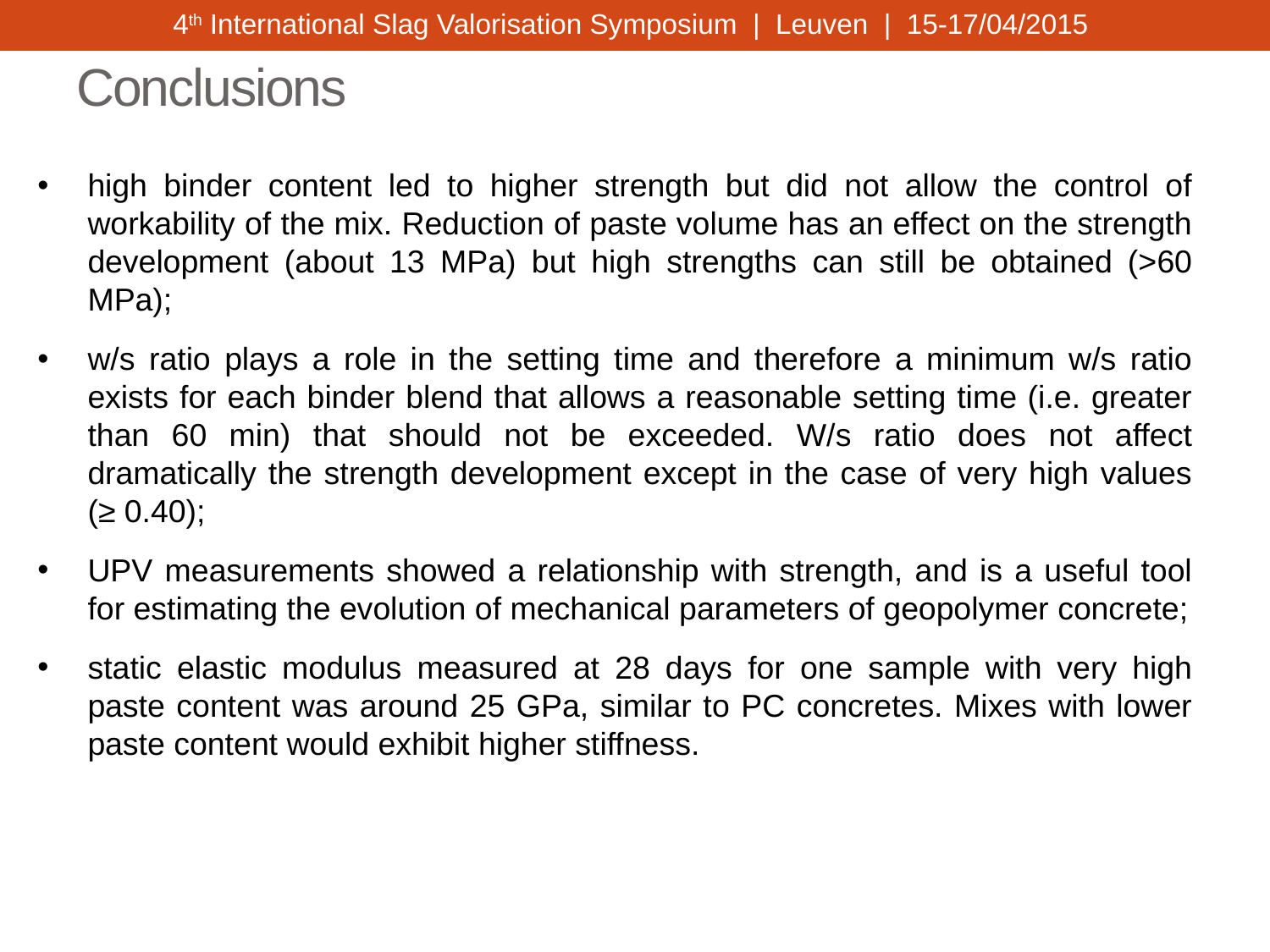

4th International Slag Valorisation Symposium  |  Leuven  |  15-17/04/2015
# Conclusions
high binder content led to higher strength but did not allow the control of workability of the mix. Reduction of paste volume has an effect on the strength development (about 13 MPa) but high strengths can still be obtained (>60 MPa);
w/s ratio plays a role in the setting time and therefore a minimum w/s ratio exists for each binder blend that allows a reasonable setting time (i.e. greater than 60 min) that should not be exceeded. W/s ratio does not affect dramatically the strength development except in the case of very high values (≥ 0.40);
UPV measurements showed a relationship with strength, and is a useful tool for estimating the evolution of mechanical parameters of geopolymer concrete;
static elastic modulus measured at 28 days for one sample with very high paste content was around 25 GPa, similar to PC concretes. Mixes with lower paste content would exhibit higher stiffness.